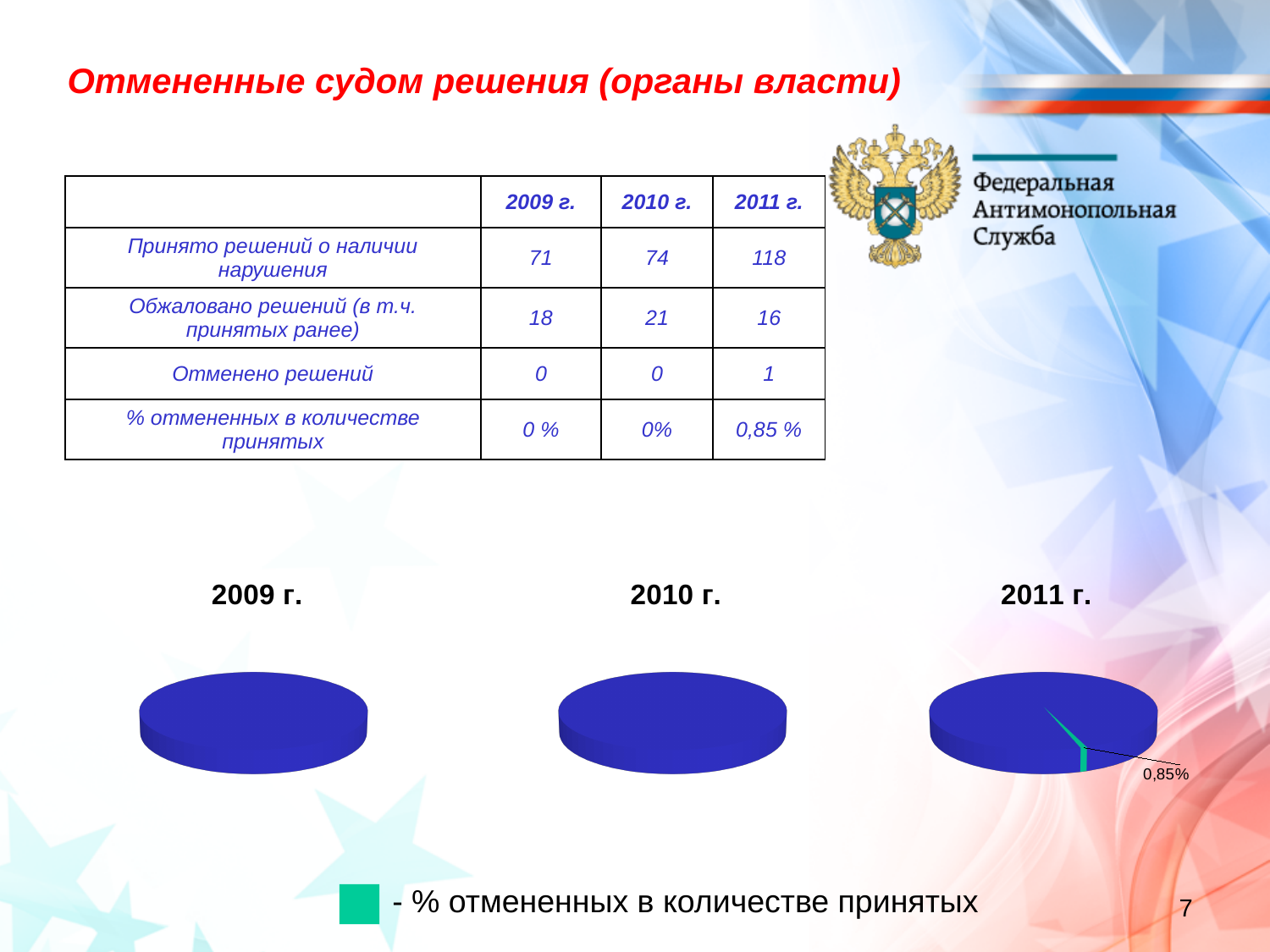

Отмененные судом решения (органы власти)
|  | 2009 г. | 2010 г. | 2011 г. |
| --- | --- | --- | --- |
| Принято решений о наличии нарушения | 71 | 74 | 118 |
| Обжаловано решений (в т.ч. принятых ранее) | 18 | 21 | 16 |
| Отменено решений | 0 | 0 | 1 |
| % отмененных в количестве принятых | 0 % | 0% | 0,85 % |

[unsupported chart]

[unsupported chart]

[unsupported chart]

- % отмененных в количестве принятых
7